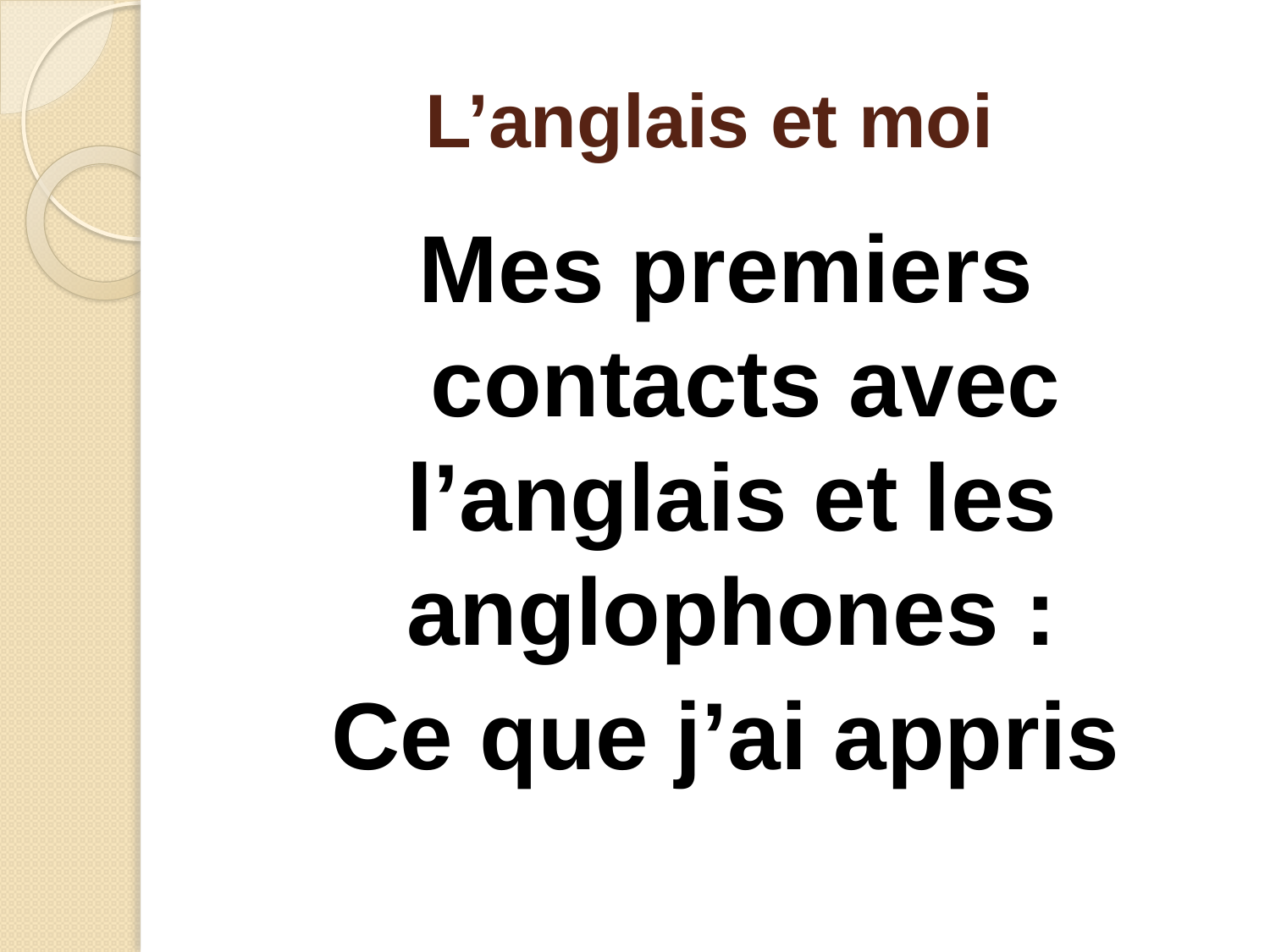

# L’anglais et moi
Mes premiers contacts avec l’anglais et les  anglophones :
Ce que j’ai appris